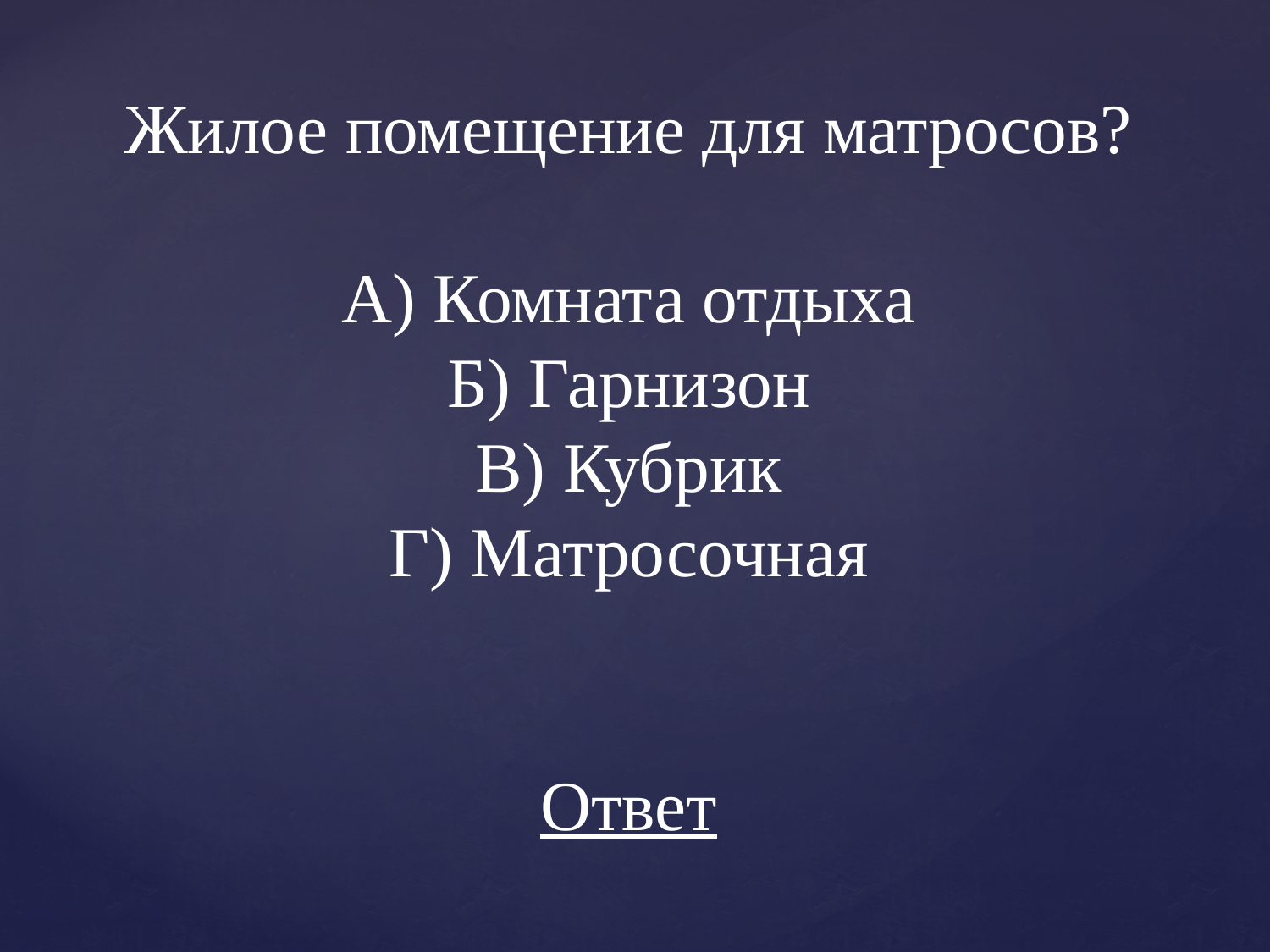

# Жилое помещение для матросов? А) Комната отдыха Б) Гарнизон В) Кубрик Г) Матросочная Ответ